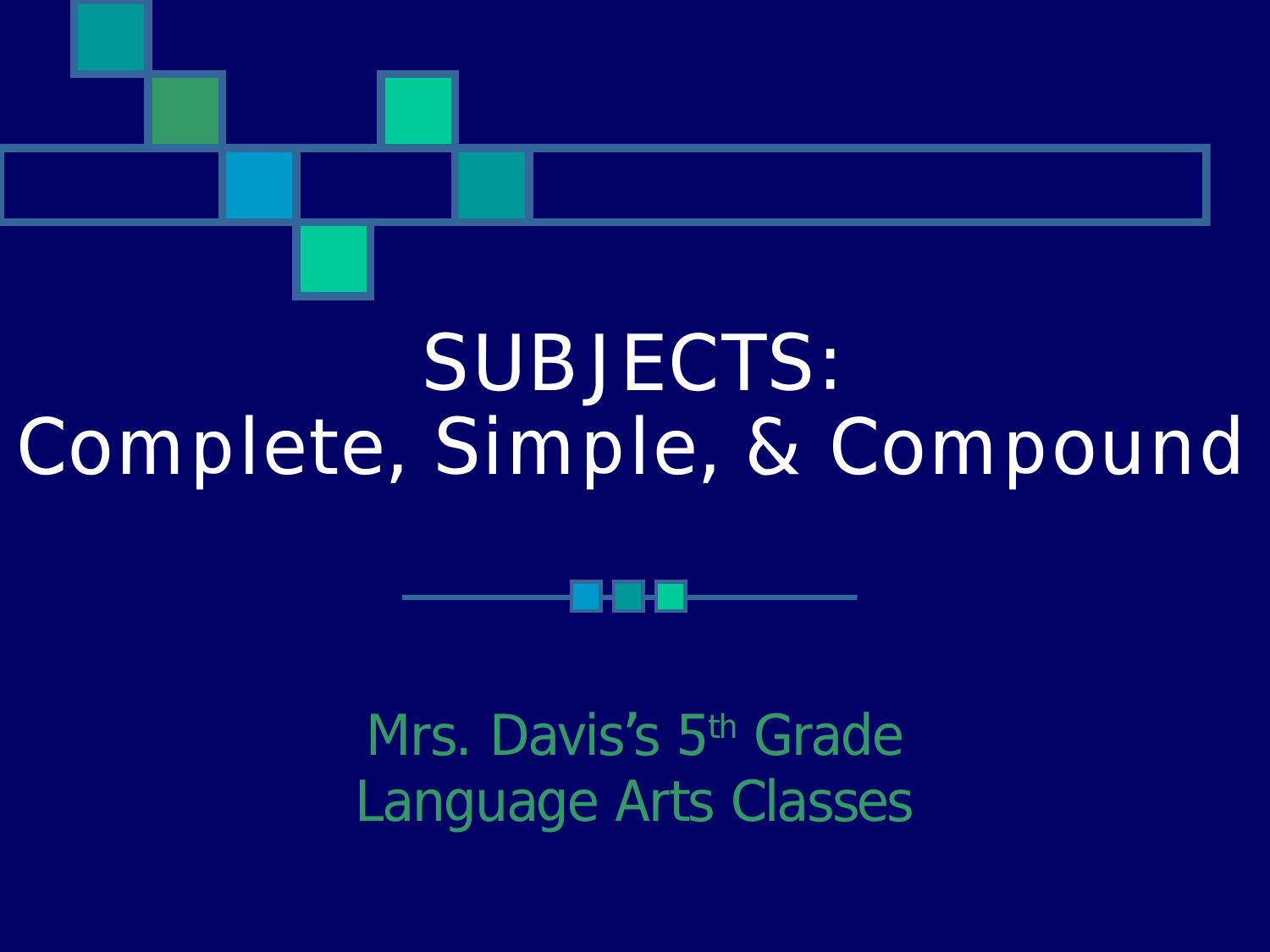

# SUBJECTS: Complete, Simple, & Compound
Mrs. Davis’s 5th Grade
Language Arts Classes